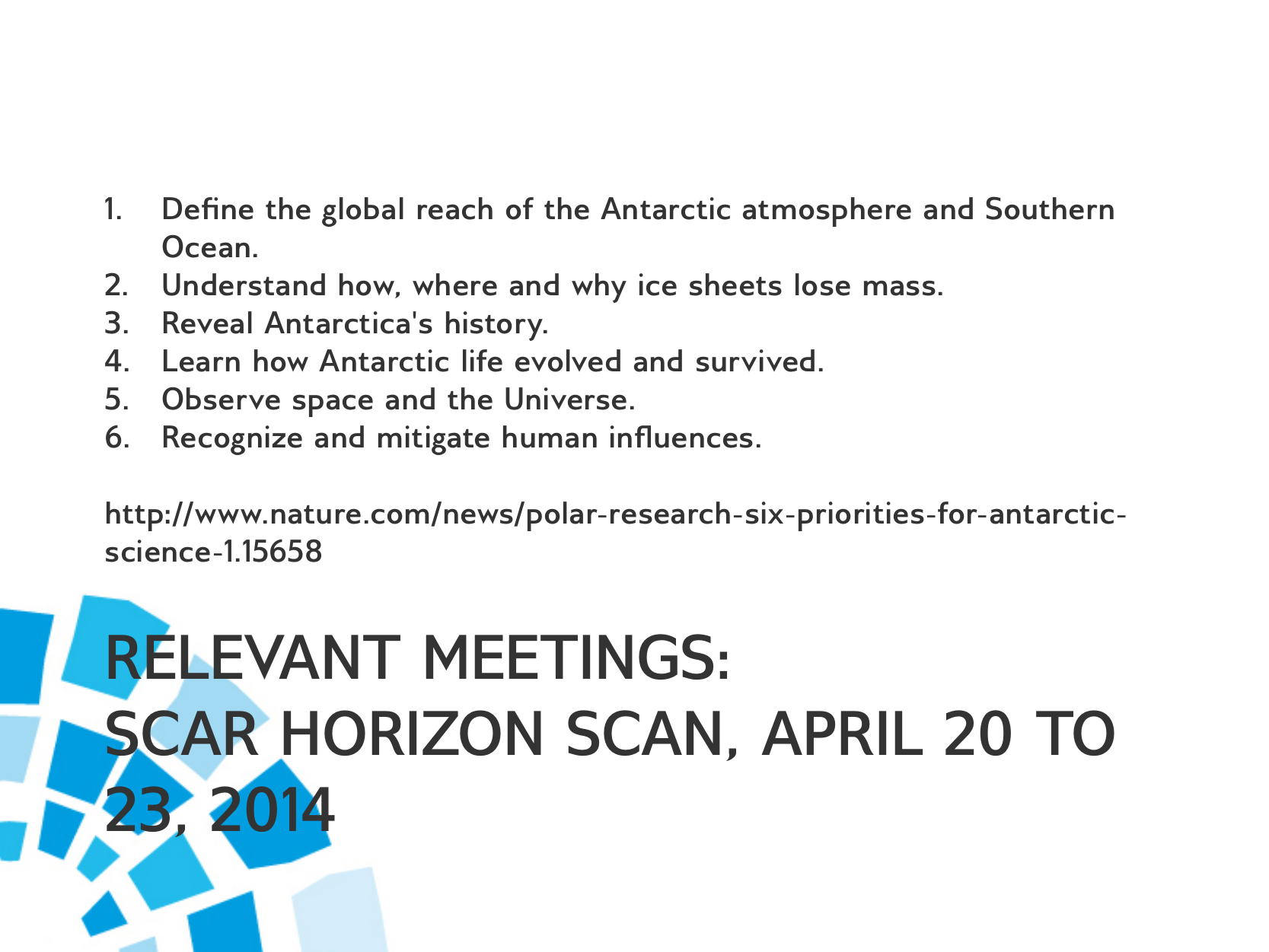

Define the global reach of the Antarctic atmosphere and Southern Ocean.
Understand how, where and why ice sheets lose mass.
Reveal Antarctica's history.
Learn how Antarctic life evolved and survived.
Observe space and the Universe.
Recognize and mitigate human influences.

http://www.nature.com/news/polar-research-six-priorities-for-antarctic-science-1.15658

# Relevant meetings: SCAR Horizon SCAN, April 20 to 23, 2014